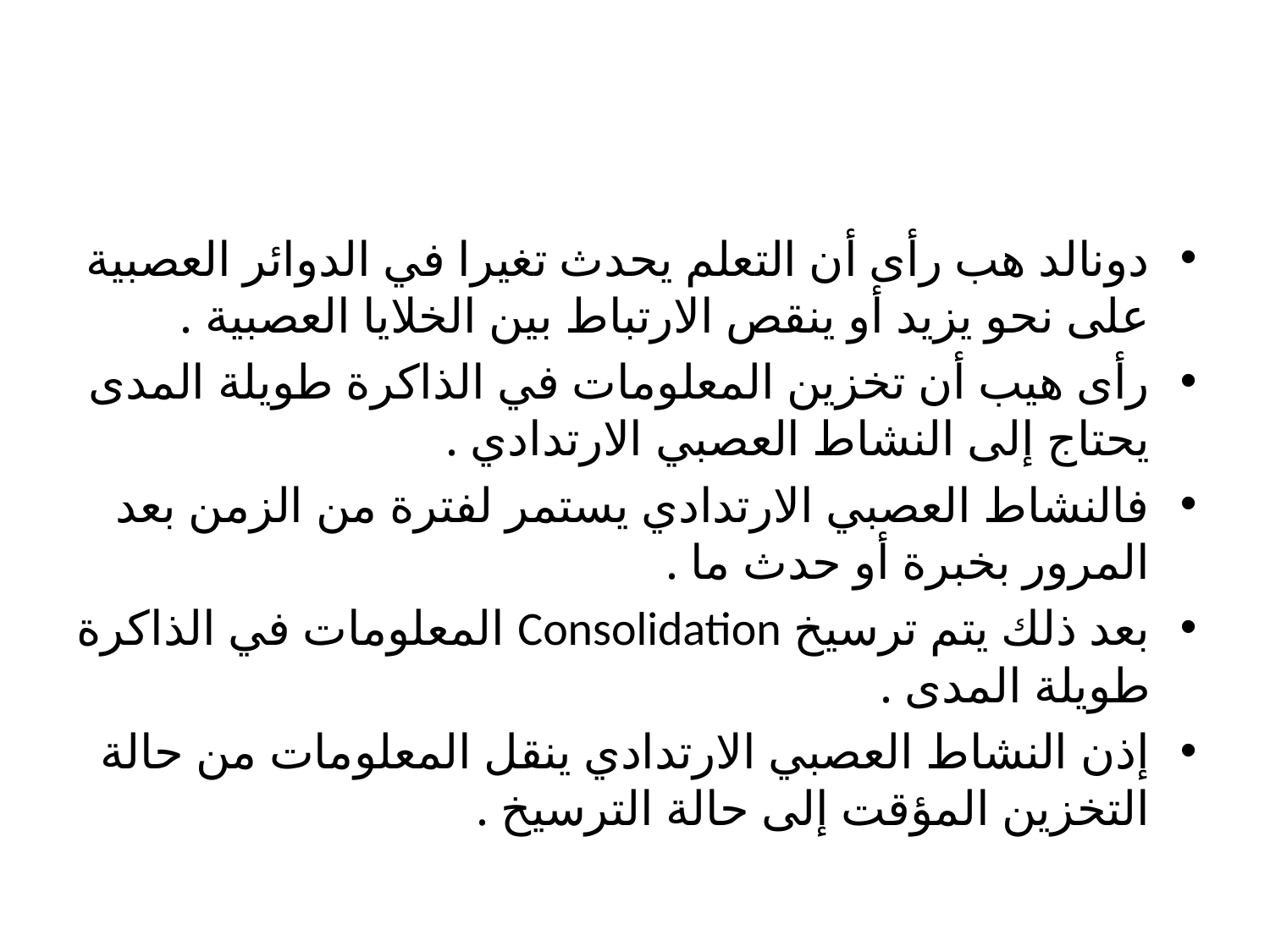

#
دونالد هب رأى أن التعلم يحدث تغيرا في الدوائر العصبية على نحو يزيد أو ينقص الارتباط بين الخلايا العصبية .
رأى هيب أن تخزين المعلومات في الذاكرة طويلة المدى يحتاج إلى النشاط العصبي الارتدادي .
فالنشاط العصبي الارتدادي يستمر لفترة من الزمن بعد المرور بخبرة أو حدث ما .
بعد ذلك يتم ترسيخ Consolidation المعلومات في الذاكرة طويلة المدى .
إذن النشاط العصبي الارتدادي ينقل المعلومات من حالة التخزين المؤقت إلى حالة الترسيخ .